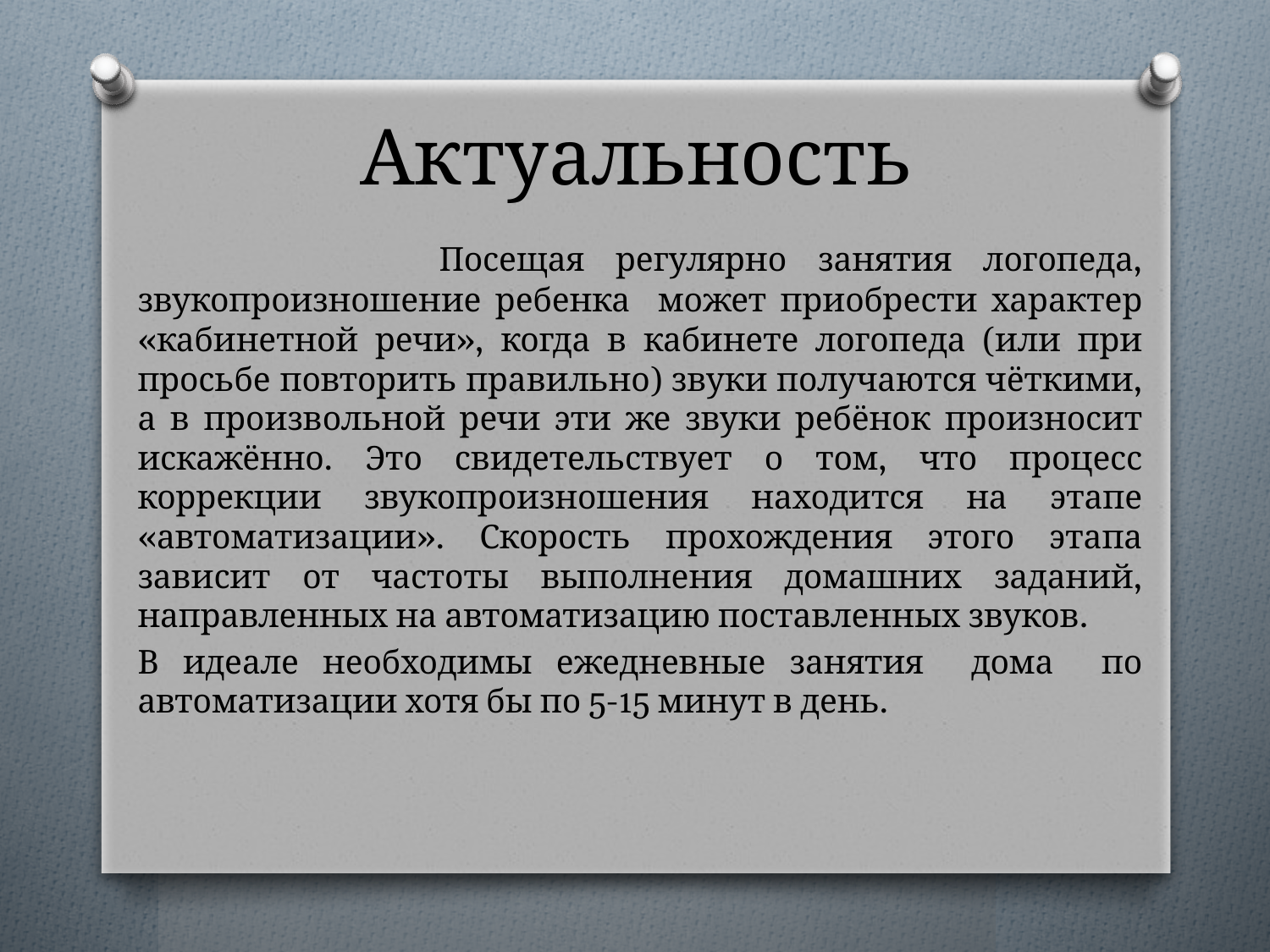

# Актуальность
         Посещая регулярно занятия логопеда, звукопроизношение ребенка  может приобрести характер «кабинетной речи», когда в кабинете логопеда (или при просьбе повторить правильно) звуки получаются чёткими, а в произвольной речи эти же звуки ребёнок произносит искажённо. Это свидетельствует о том, что процесс коррекции звукопроизношения находится на этапе «автоматизации». Скорость прохождения этого этапа зависит от частоты выполнения домашних заданий, направленных на автоматизацию поставленных звуков.
В идеале необходимы ежедневные занятия  дома  по автоматизации хотя бы по 5-15 минут в день.